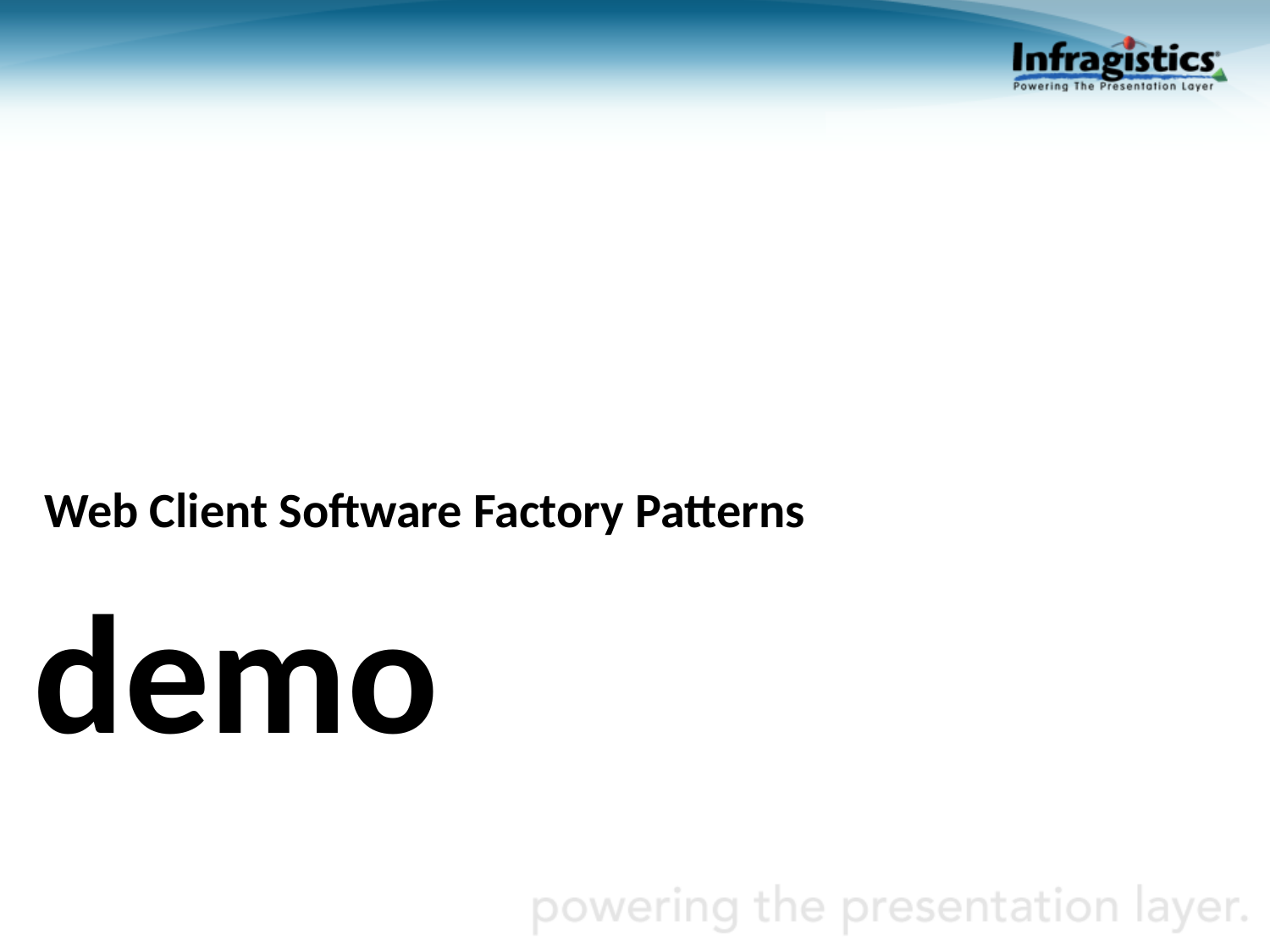

# Web Client Software Factory Patterns
demo